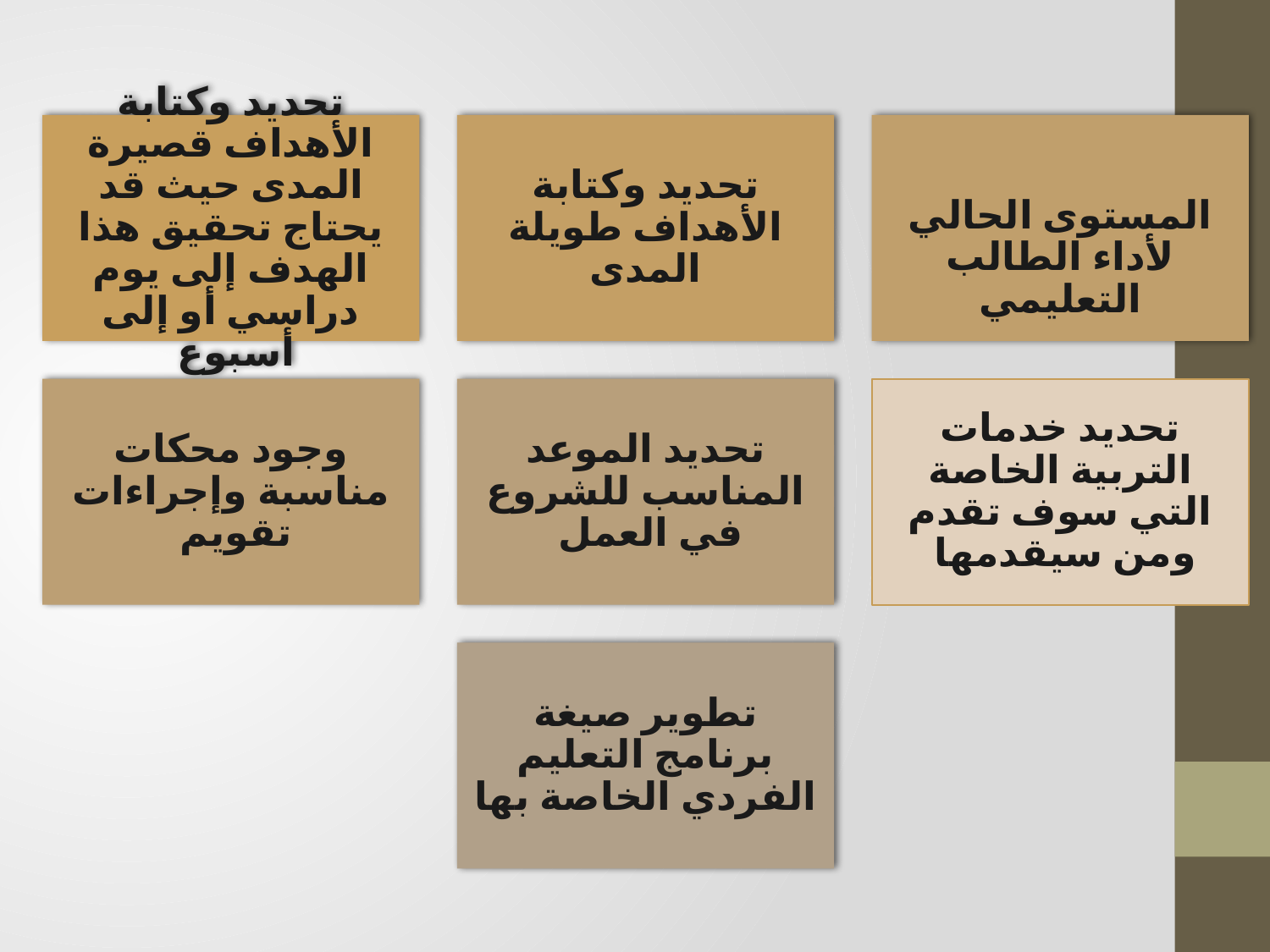

#
تحديد وكتابة الأهداف قصيرة المدى حيث قد يحتاج تحقيق هذا الهدف إلى يوم دراسي أو إلى أسبوع
تحديد وكتابة الأهداف طويلة المدى

المستوى الحالي لأداء الطالب التعليمي
وجود محكات مناسبة وإجراءات تقويم
تحديد الموعد المناسب للشروع في العمل
تحديد خدمات التربية الخاصة التي سوف تقدم ومن سيقدمها
تطوير صيغة برنامج التعليم الفردي الخاصة بها